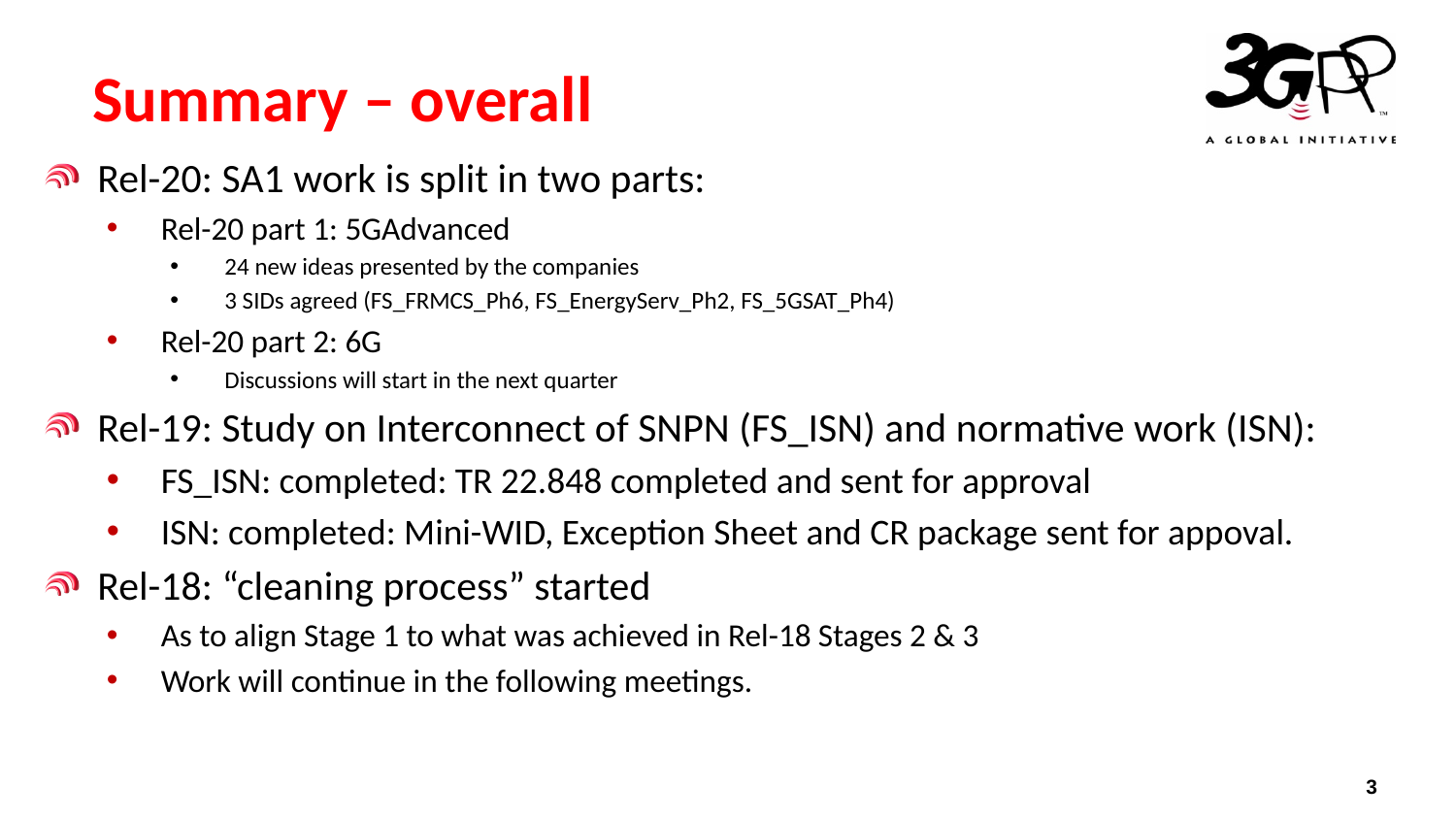

# Summary – overall
Rel-20: SA1 work is split in two parts:
Rel-20 part 1: 5GAdvanced
24 new ideas presented by the companies
3 SIDs agreed (FS_FRMCS_Ph6, FS_EnergyServ_Ph2, FS_5GSAT_Ph4)
Rel-20 part 2: 6G
Discussions will start in the next quarter
Rel-19: Study on Interconnect of SNPN (FS_ISN) and normative work (ISN):
FS_ISN: completed: TR 22.848 completed and sent for approval
ISN: completed: Mini-WID, Exception Sheet and CR package sent for appoval.
Rel-18: “cleaning process” started
As to align Stage 1 to what was achieved in Rel-18 Stages 2 & 3
Work will continue in the following meetings.